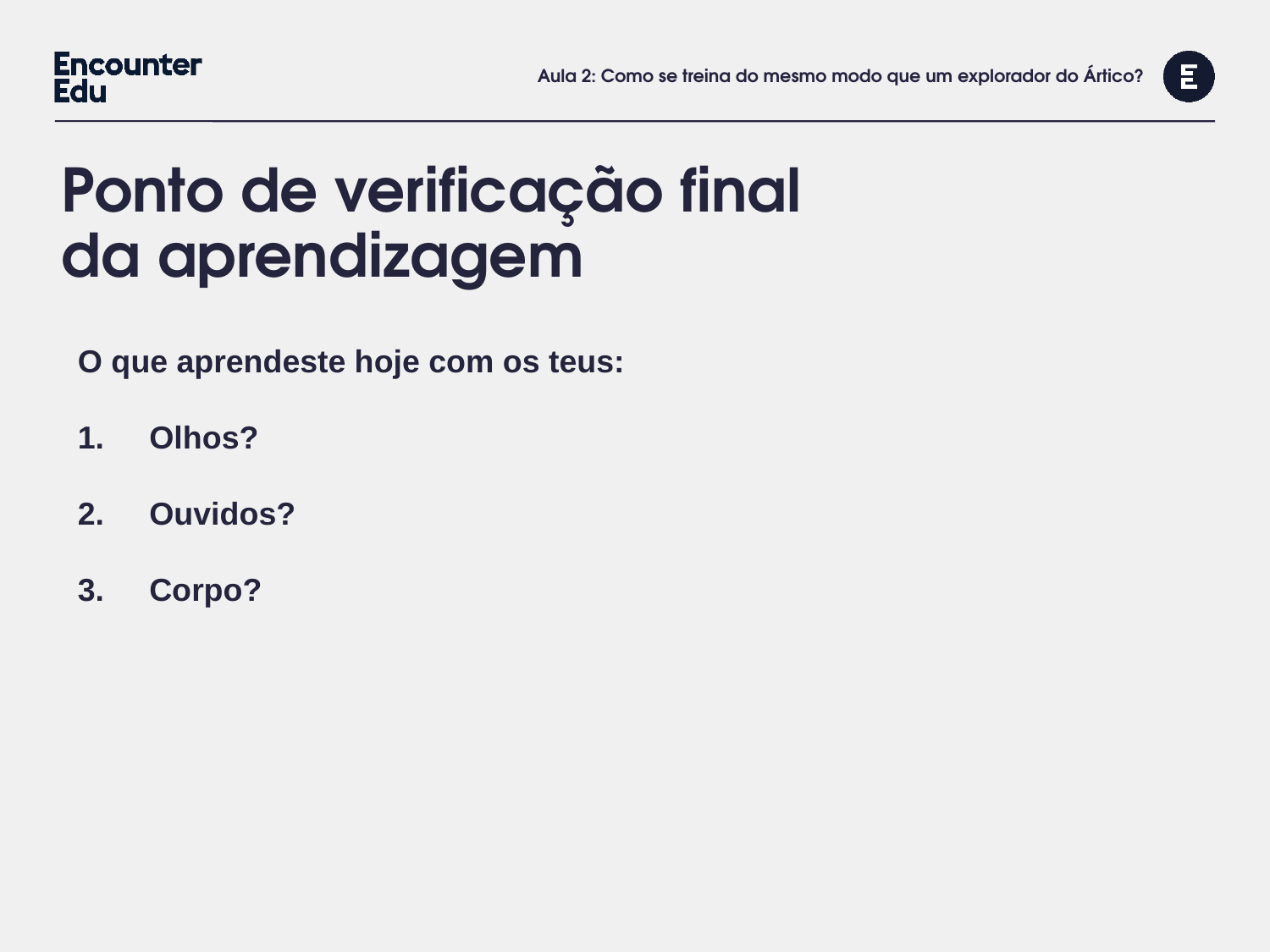

# Aula 2: Como se treina do mesmo modo que um explorador do Ártico?
Ponto de verificação final
da aprendizagem
O que aprendeste hoje com os teus:

Olhos?

Ouvidos?

Corpo?